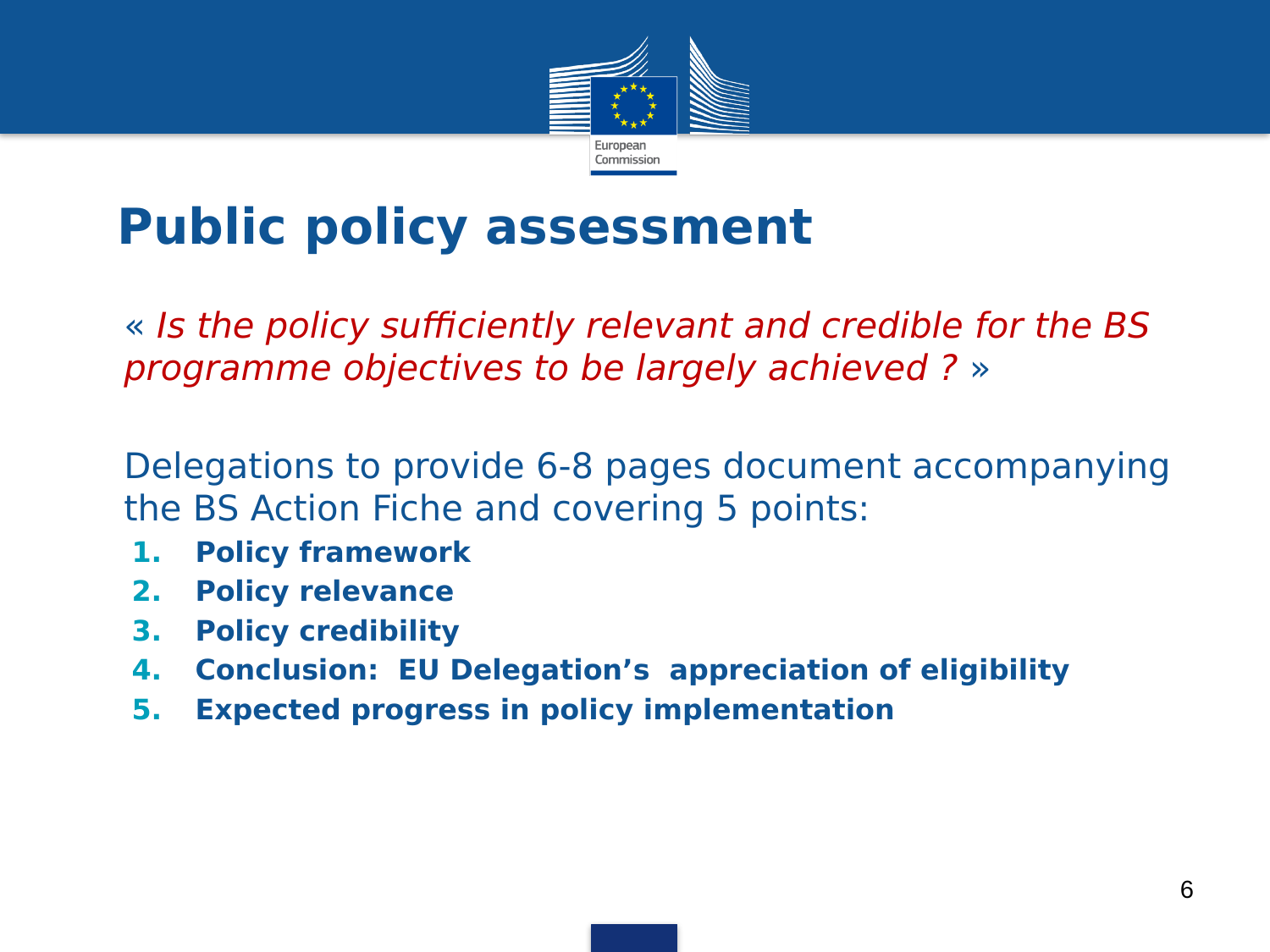

# Public policy assessment
« Is the policy sufficiently relevant and credible for the BS programme objectives to be largely achieved ? »

Delegations to provide 6-8 pages document accompanying the BS Action Fiche and covering 5 points:
Policy framework
Policy relevance
Policy credibility
Conclusion:  EU Delegation’s  appreciation of eligibility
Expected progress in policy implementation

6